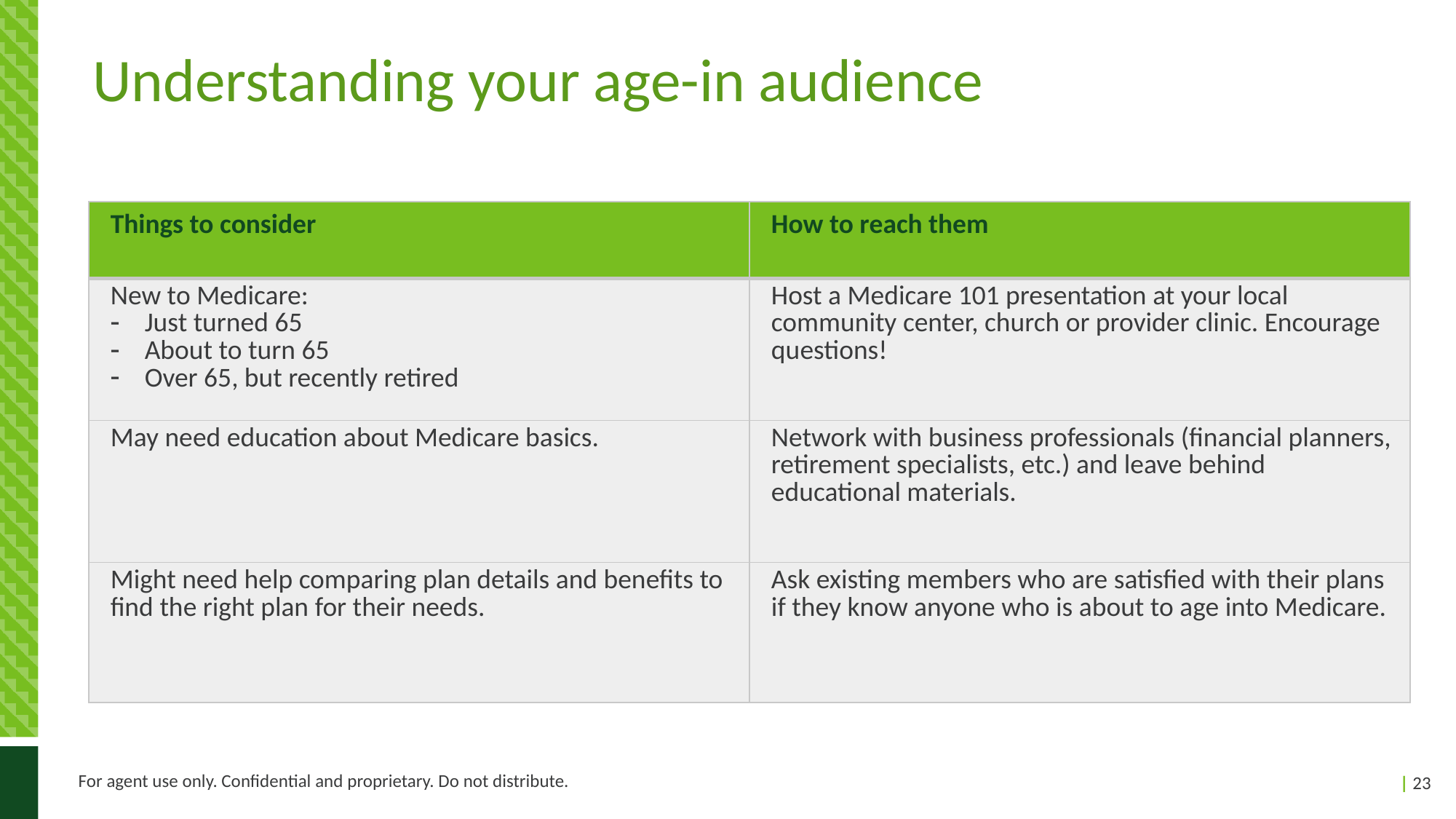

Expert
Advocate
Educator
# Understanding your age-in audience
| Things to consider | How to reach them |
| --- | --- |
| New to Medicare: Just turned 65 About to turn 65 Over 65, but recently retired | Host a Medicare 101 presentation at your local community center, church or provider clinic. Encourage questions! |
| May need education about Medicare basics. | Network with business professionals (financial planners, retirement specialists, etc.) and leave behind educational materials. |
| Might need help comparing plan details and benefits to find the right plan for their needs. | Ask existing members who are satisfied with their plans if they know anyone who is about to age into Medicare. |

For agent use only. Confidential and proprietary. Do not distribute.

| 23